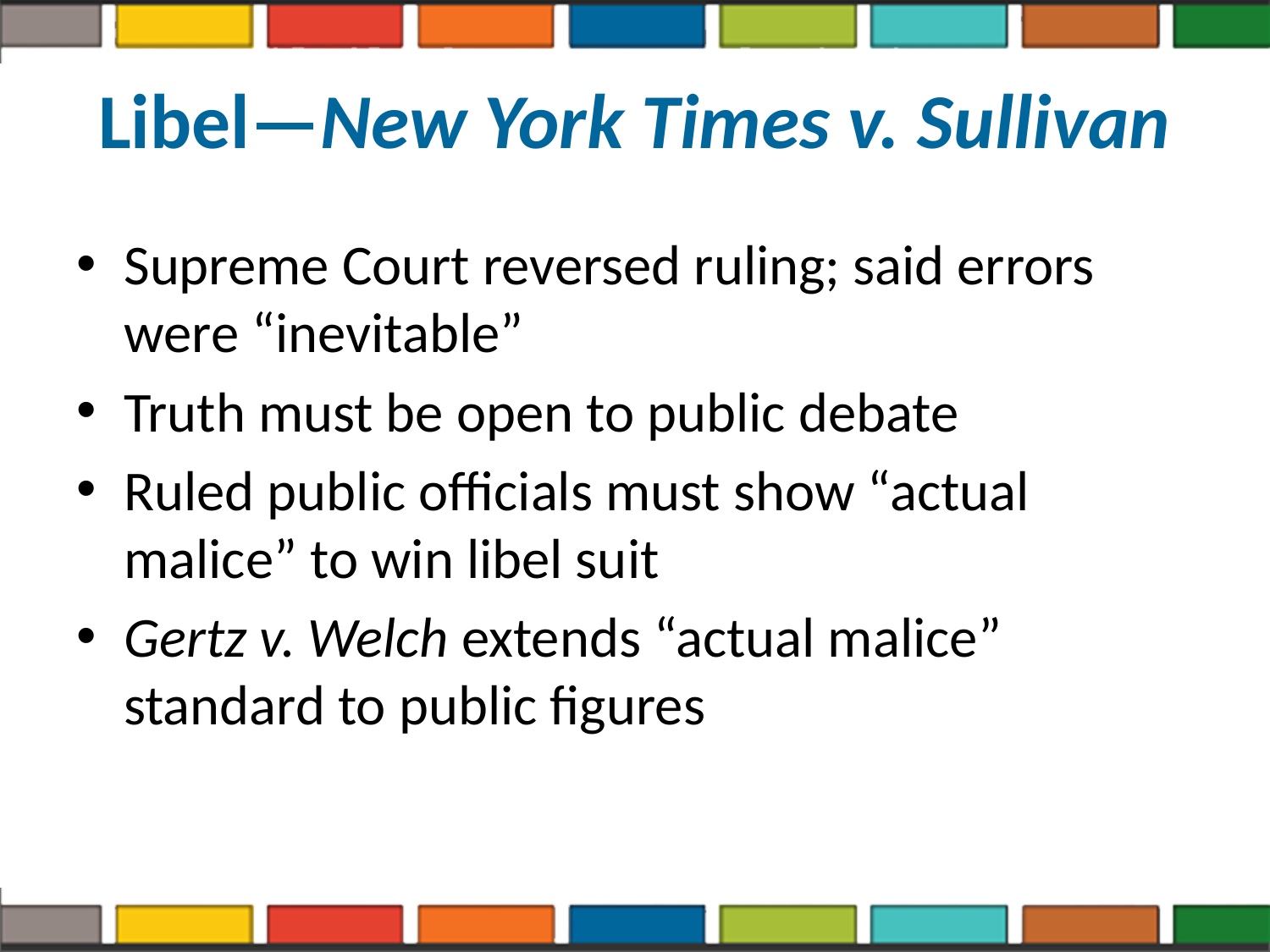

# Libel—New York Times v. Sullivan
Supreme Court reversed ruling; said errors were “inevitable”
Truth must be open to public debate
Ruled public officials must show “actual malice” to win libel suit
Gertz v. Welch extends “actual malice” standard to public figures